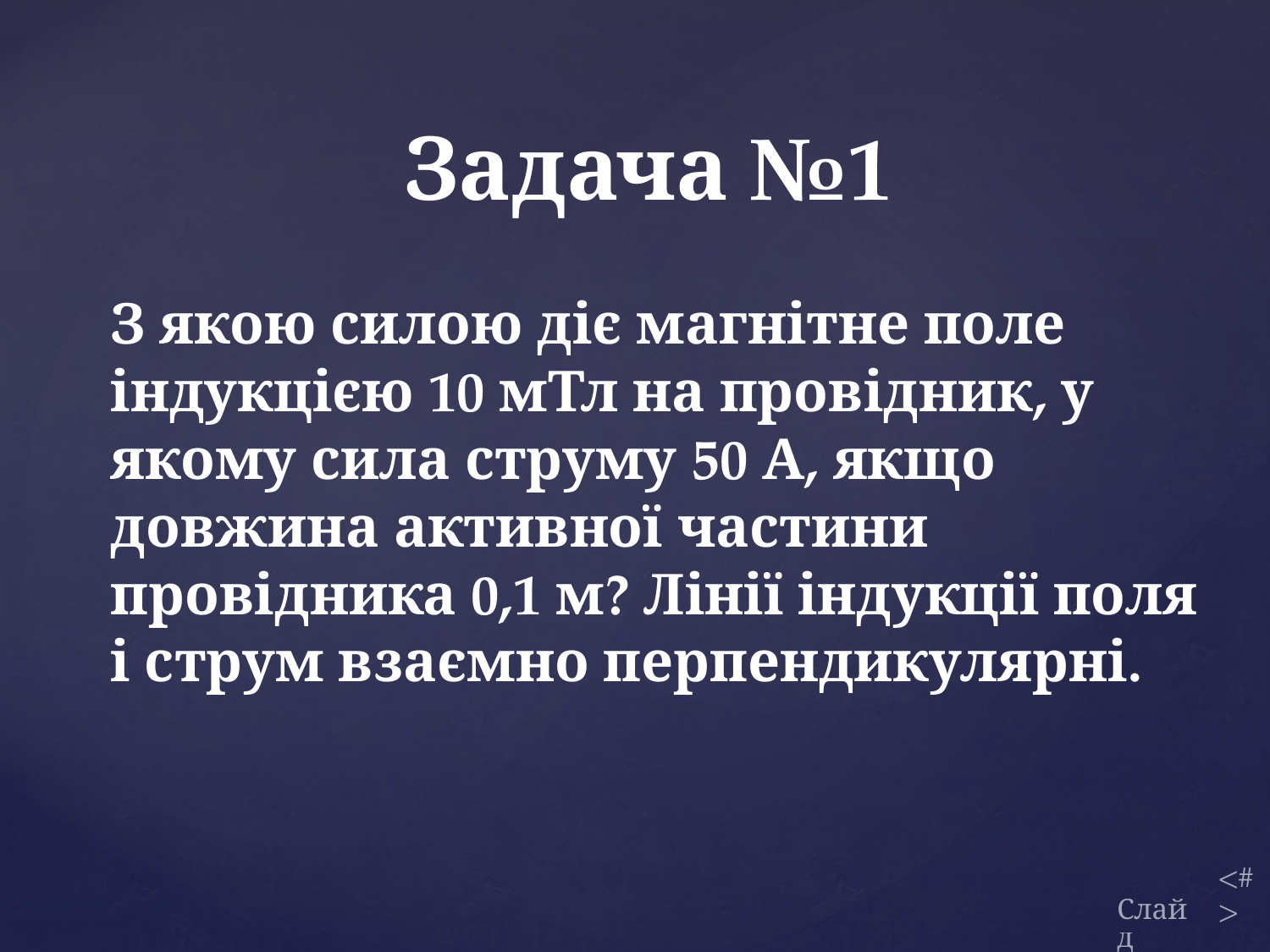

Задача №1
З якою силою діє магнітне поле індукцією 10 мТл на провідник, у якому сила струму 50 А, якщо довжина активної частини провідника 0,1 м? Лінії індукції поля і струм взаємно перпендикулярні.
Слайд
7